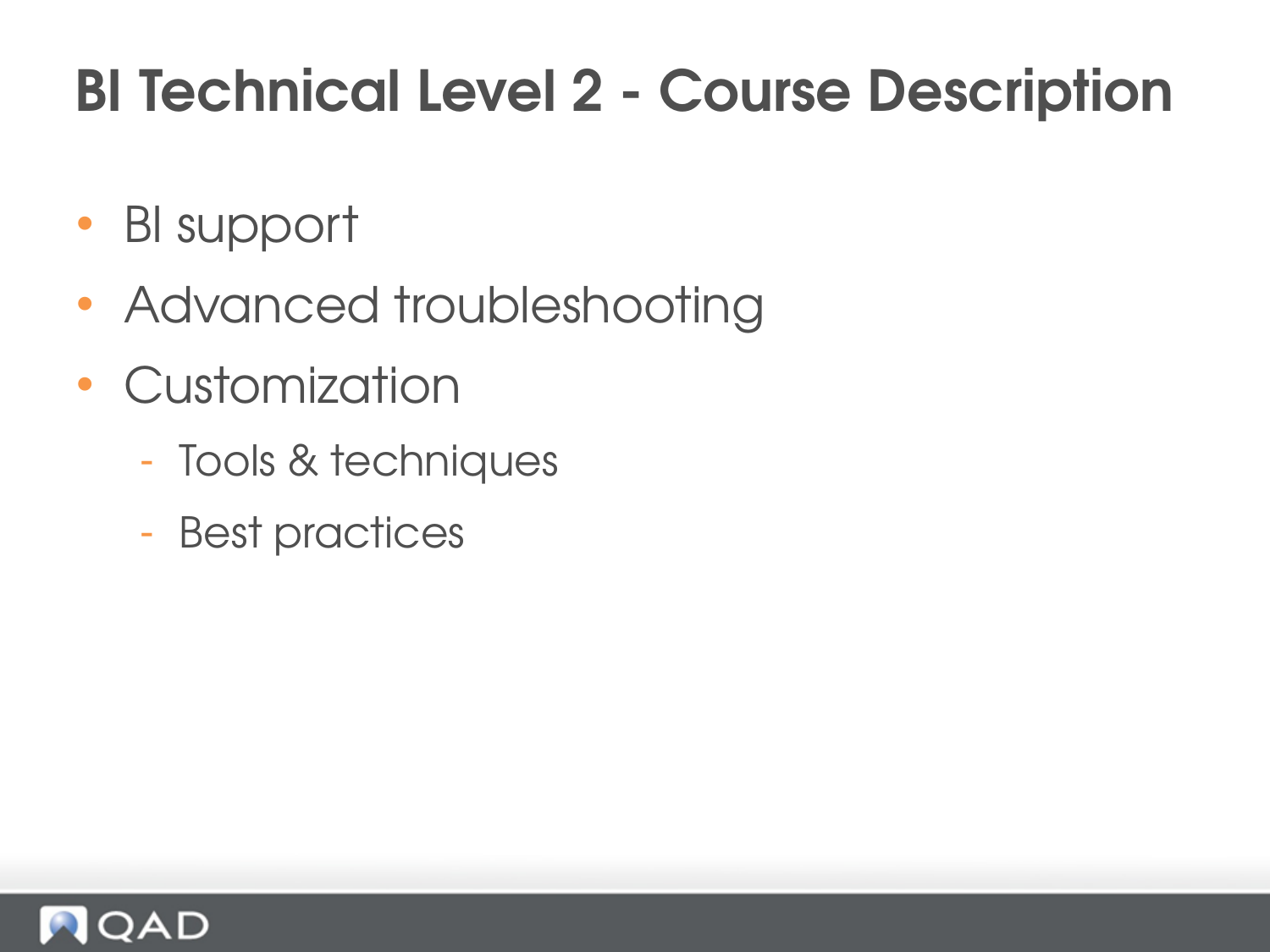

# BI Technical Level 2 - Course Description
BI support
Advanced troubleshooting
Customization
Tools & techniques
Best practices